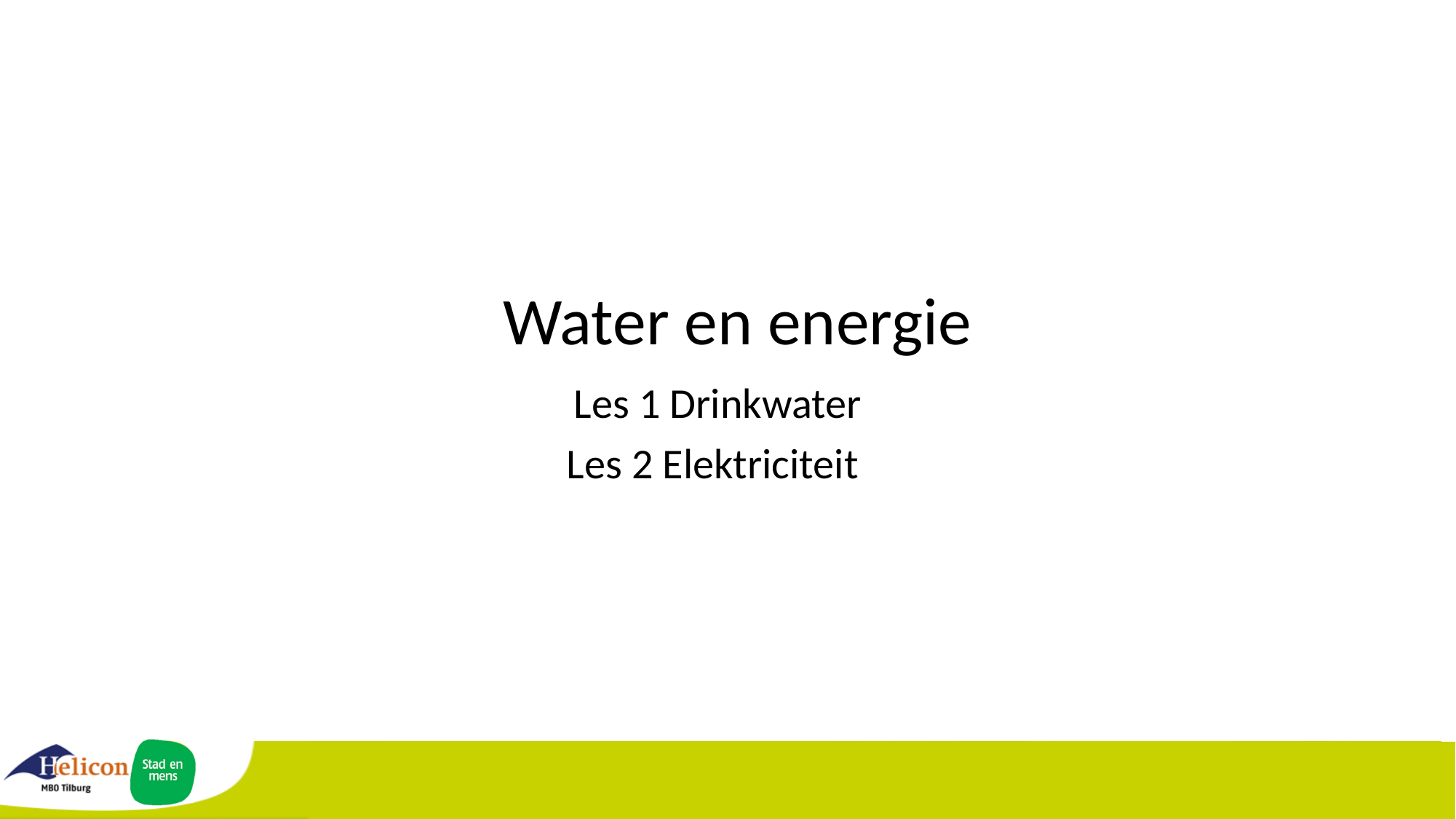

Water en energie
Les 1 Drinkwater
Les 2 Elektriciteit